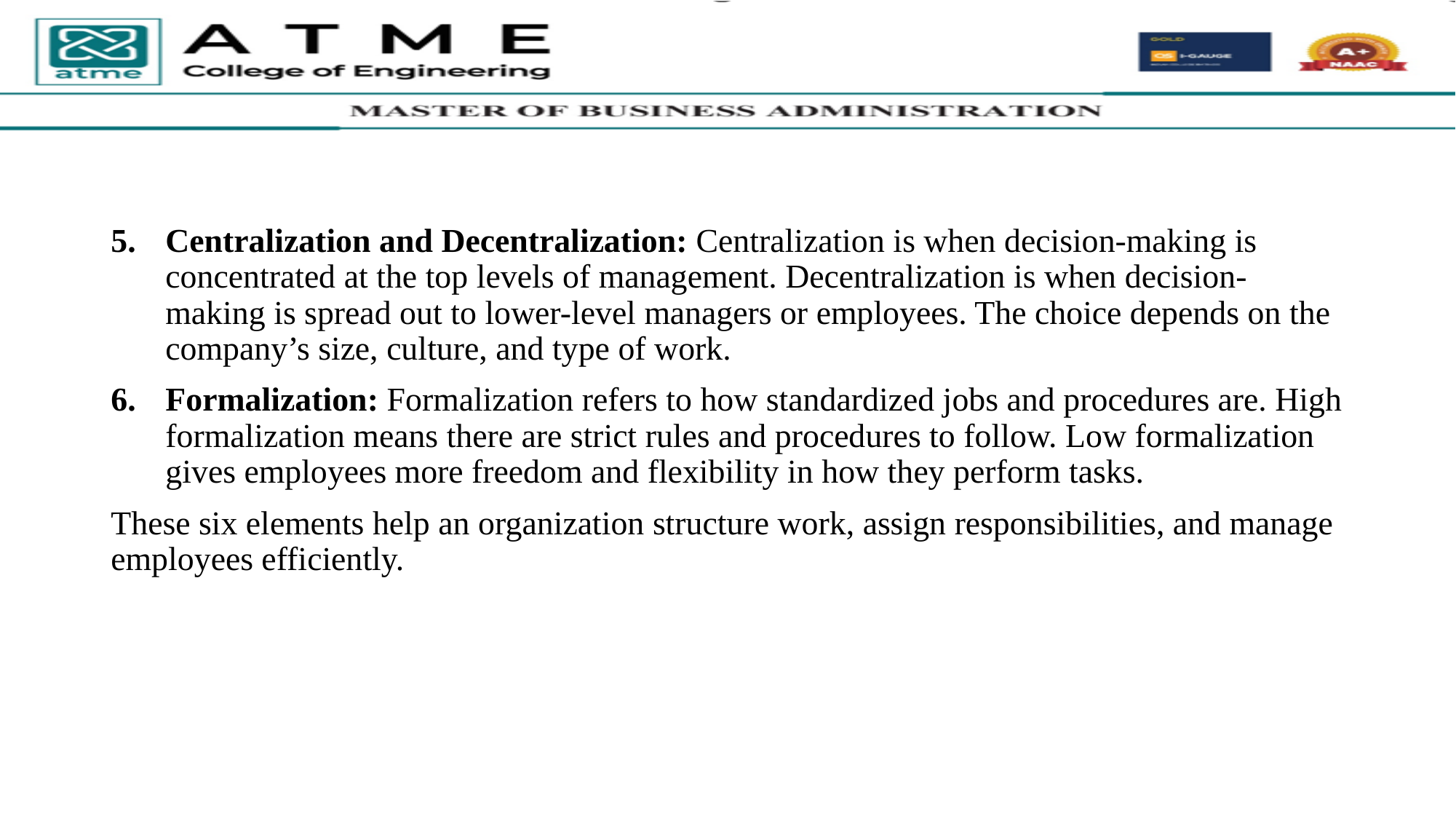

Centralization and Decentralization: Centralization is when decision-making is concentrated at the top levels of management. Decentralization is when decision-making is spread out to lower-level managers or employees. The choice depends on the company’s size, culture, and type of work.
Formalization: Formalization refers to how standardized jobs and procedures are. High formalization means there are strict rules and procedures to follow. Low formalization gives employees more freedom and flexibility in how they perform tasks.
These six elements help an organization structure work, assign responsibilities, and manage employees efficiently.